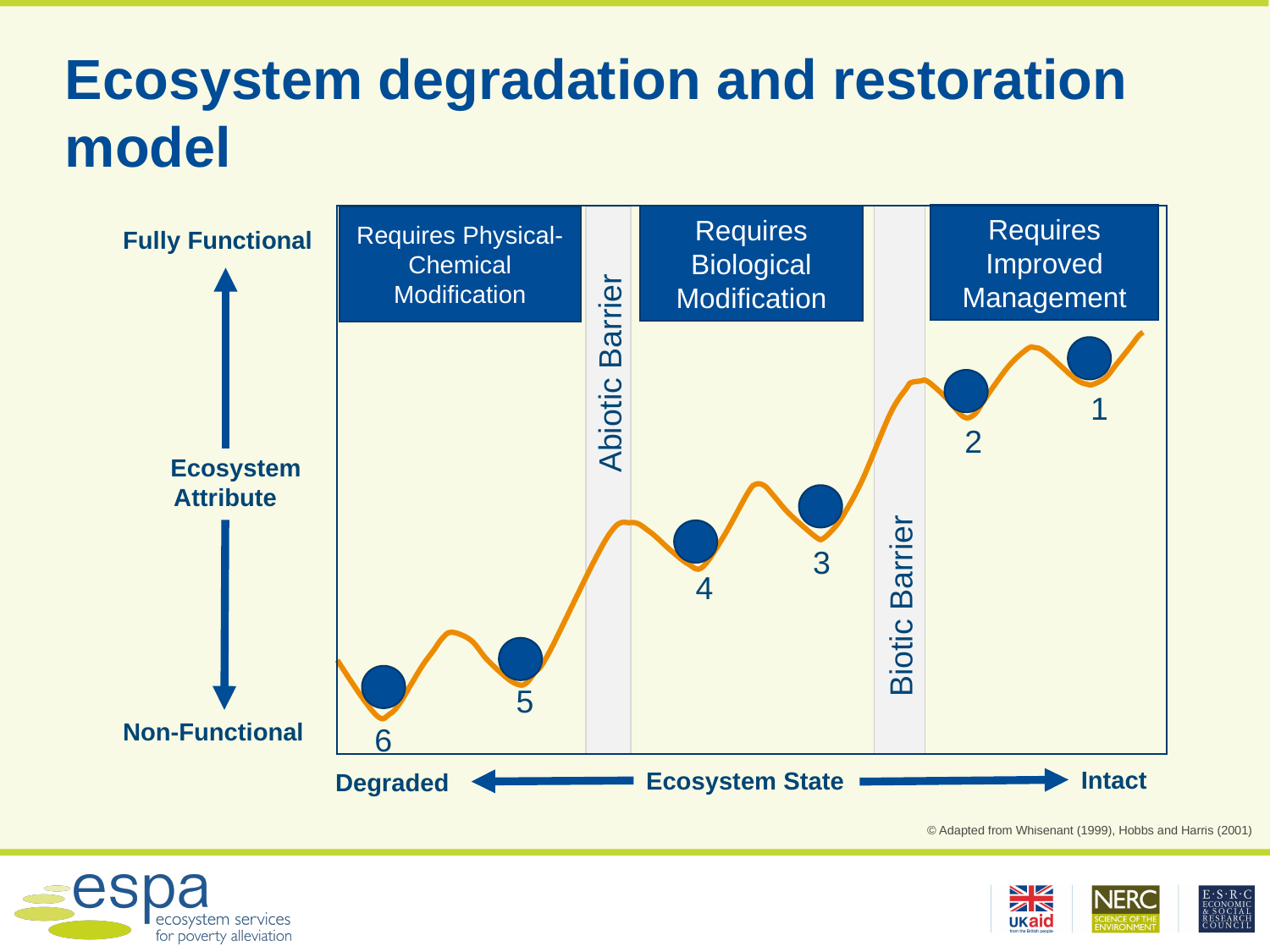

# Ecosystem degradation and restoration model
Requires Improved Management
Requires Biological Modification

Requires Physical-Chemical Modification
Fully Functional

   Ecosystem Attribute
     Biotic Barrier
                        Abiotic Barrier
Non-Functional
Intact
Ecosystem State
Degraded
1
2
3
4
5
6
© Adapted from Whisenant (1999), Hobbs and Harris (2001)